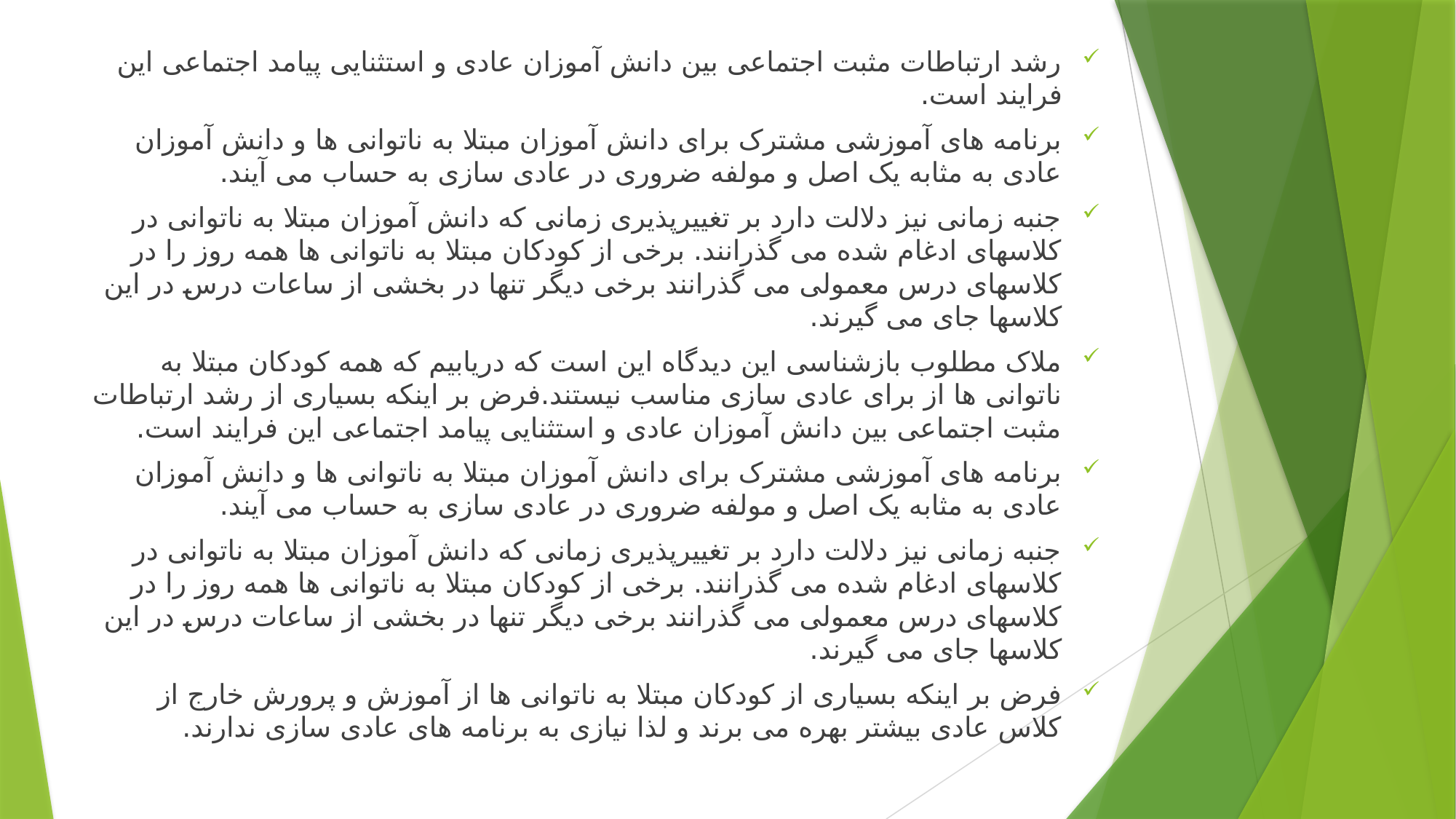

رشد ارتباطات مثبت اجتماعی بین دانش آموزان عادی و استثنایی پیامد اجتماعی این فرایند است.
برنامه های آموزشی مشترک برای دانش آموزان مبتلا به ناتوانی ها و دانش آموزان عادی به مثابه یک اصل و مولفه ضروری در عادی سازی به حساب می آیند.
جنبه زمانی نیز دلالت دارد بر تغییرپذیری زمانی که دانش آموزان مبتلا به ناتوانی در کلاسهای ادغام شده می گذرانند. برخی از کودکان مبتلا به ناتوانی ها همه روز را در کلاسهای درس معمولی می گذرانند برخی دیگر تنها در بخشی از ساعات درس در این کلاسها جای می گیرند.
ملاک مطلوب بازشناسی این دیدگاه این است که دریابیم که همه کودکان مبتلا به ناتوانی ها از برای عادی سازی مناسب نیستند.فرض بر اینکه بسیاری از رشد ارتباطات مثبت اجتماعی بین دانش آموزان عادی و استثنایی پیامد اجتماعی این فرایند است.
برنامه های آموزشی مشترک برای دانش آموزان مبتلا به ناتوانی ها و دانش آموزان عادی به مثابه یک اصل و مولفه ضروری در عادی سازی به حساب می آیند.
جنبه زمانی نیز دلالت دارد بر تغییرپذیری زمانی که دانش آموزان مبتلا به ناتوانی در کلاسهای ادغام شده می گذرانند. برخی از کودکان مبتلا به ناتوانی ها همه روز را در کلاسهای درس معمولی می گذرانند برخی دیگر تنها در بخشی از ساعات درس در این کلاسها جای می گیرند.
فرض بر اینکه بسیاری از کودکان مبتلا به ناتوانی ها از آموزش و پرورش خارج از کلاس عادی بیشتر بهره می برند و لذا نیازی به برنامه های عادی سازی ندارند.